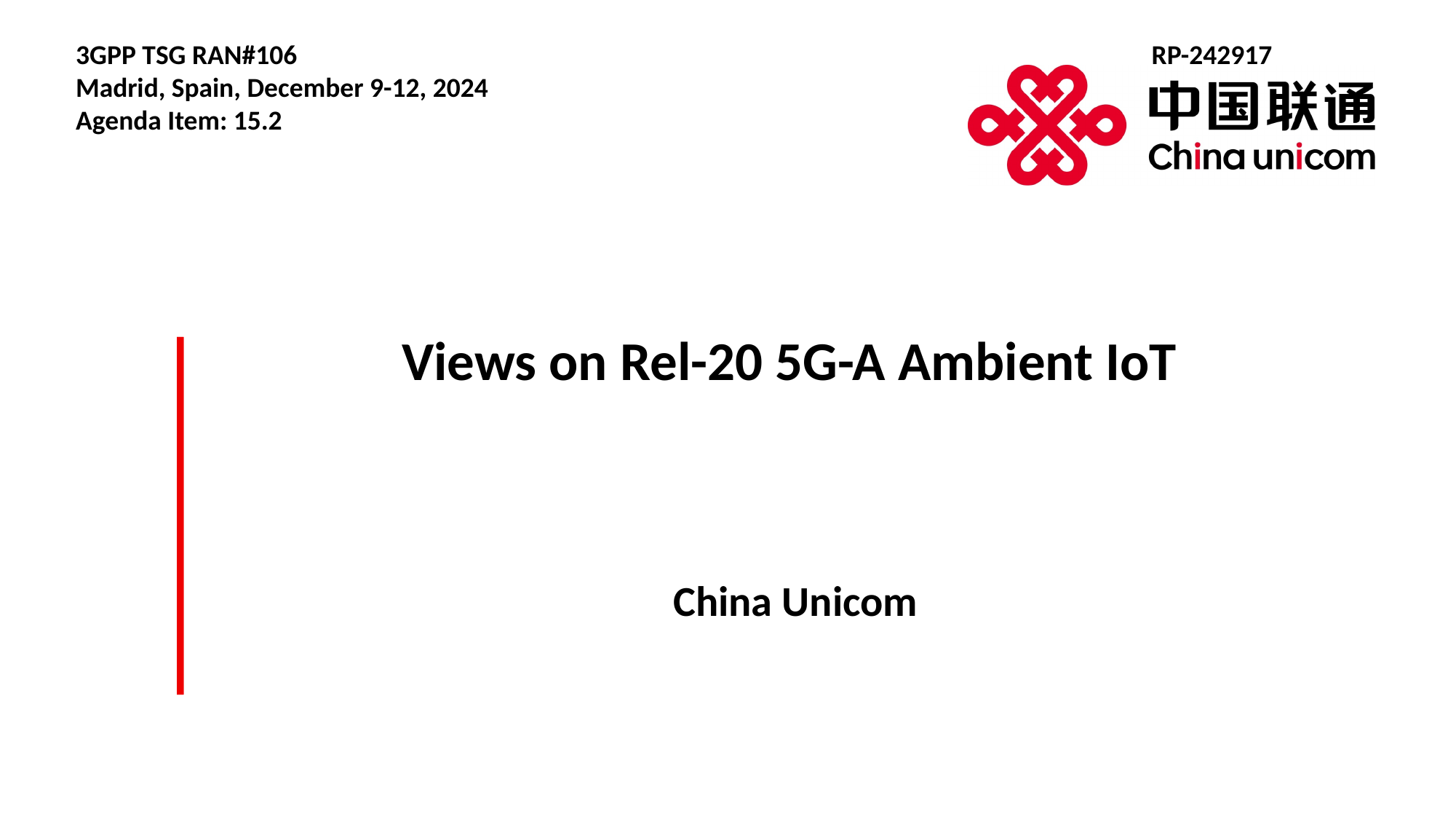

3GPP TSG RAN#106
Madrid, Spain, December 9-12, 2024
Agenda Item: 15.2

RP-242917

Views on Rel-20 5G-A Ambient IoT

China Unicom